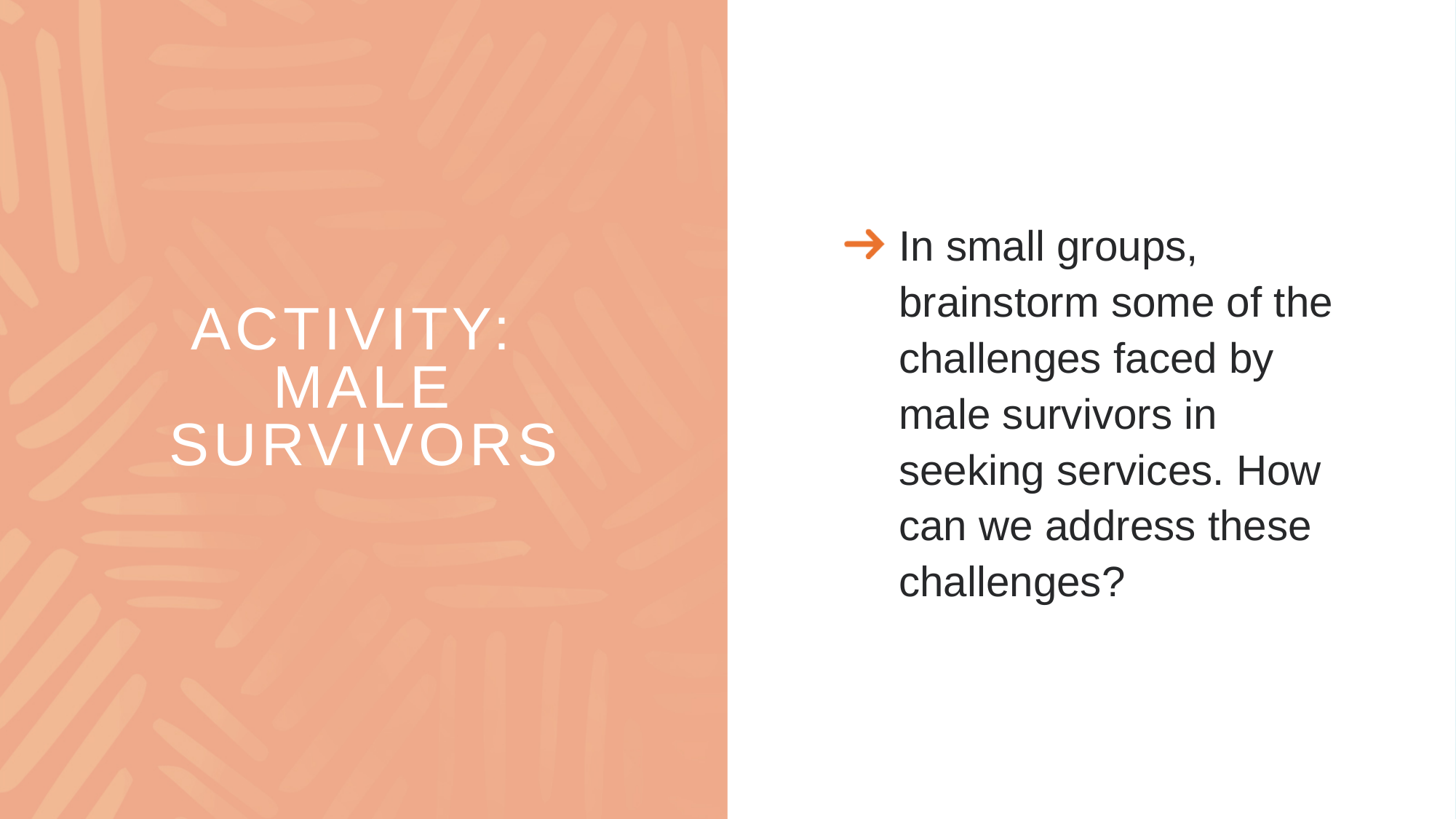

In small groups, brainstorm some of the challenges faced by male survivors in seeking services. How can we address these challenges?

# ACTIVITY: Male survivors